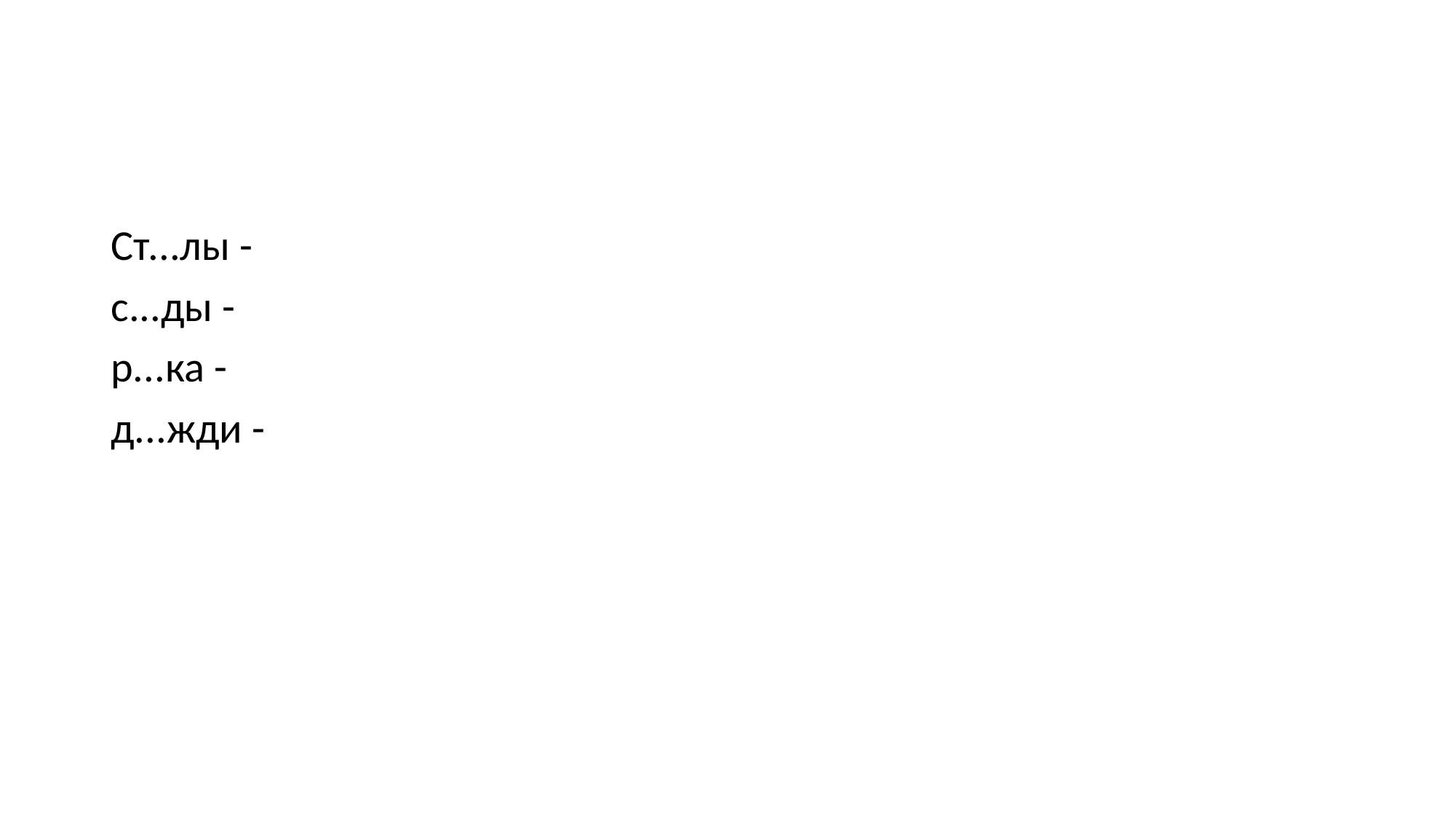

#
Ст...лы -
с...ды -
р...ка -
д...жди -